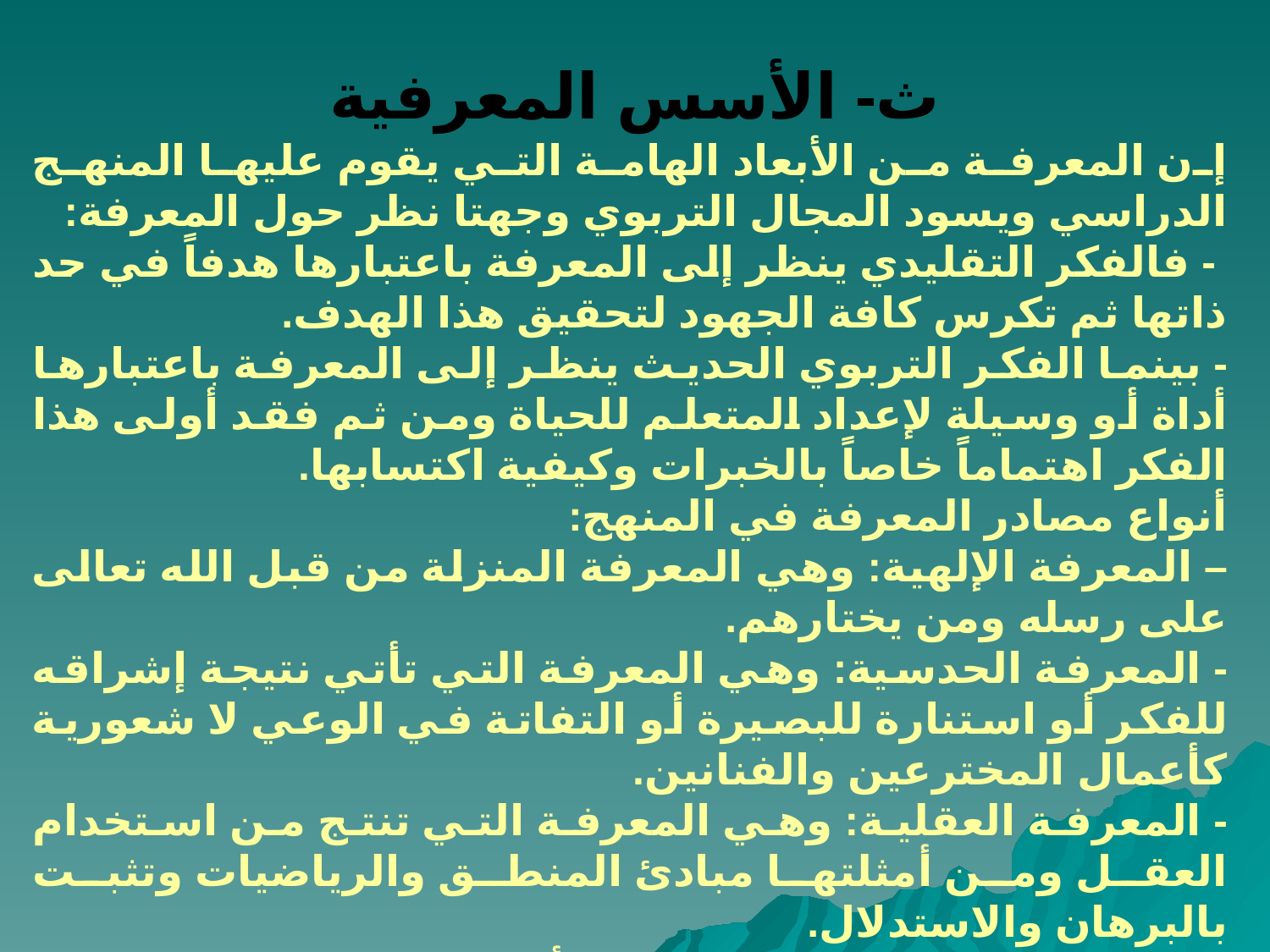

# ث- الأسس المعرفية
إن المعرفة من الأبعاد الهامة التي يقوم عليها المنهج الدراسي ويسود المجال التربوي وجهتا نظر حول المعرفة:
 - فالفكر التقليدي ينظر إلى المعرفة باعتبارها هدفاً في حد ذاتها ثم تكرس كافة الجهود لتحقيق هذا الهدف.
- بينما الفكر التربوي الحديث ينظر إلى المعرفة باعتبارها أداة أو وسيلة لإعداد المتعلم للحياة ومن ثم فقد أولى هذا الفكر اهتماماً خاصاً بالخبرات وكيفية اكتسابها.
أنواع مصادر المعرفة في المنهج:
– المعرفة الإلهية: وهي المعرفة المنزلة من قبل الله تعالى على رسله ومن يختارهم.
- المعرفة الحدسية: وهي المعرفة التي تأتي نتيجة إشراقه للفكر أو استنارة للبصيرة أو التفاتة في الوعي لا شعورية كأعمال المخترعين والفنانين.
- المعرفة العقلية: وهي المعرفة التي تنتج من استخدام العقل ومن أمثلتها مبادئ المنطق والرياضيات وتثبت بالبرهان والاستدلال.
- المعرفة التجريبية الحسية: وتتأكد بشهادة الحواس وهي أفكار تكونت طبقاً لوقائع ملموسة.
- المعرفة النقلية: وهي التي انتقلت وقبلت على محمل الصدق لا لأنها دققت بل لأن جهات موثوقة شهدت بصدقها مثل المعارف التاريخية والتراثية.